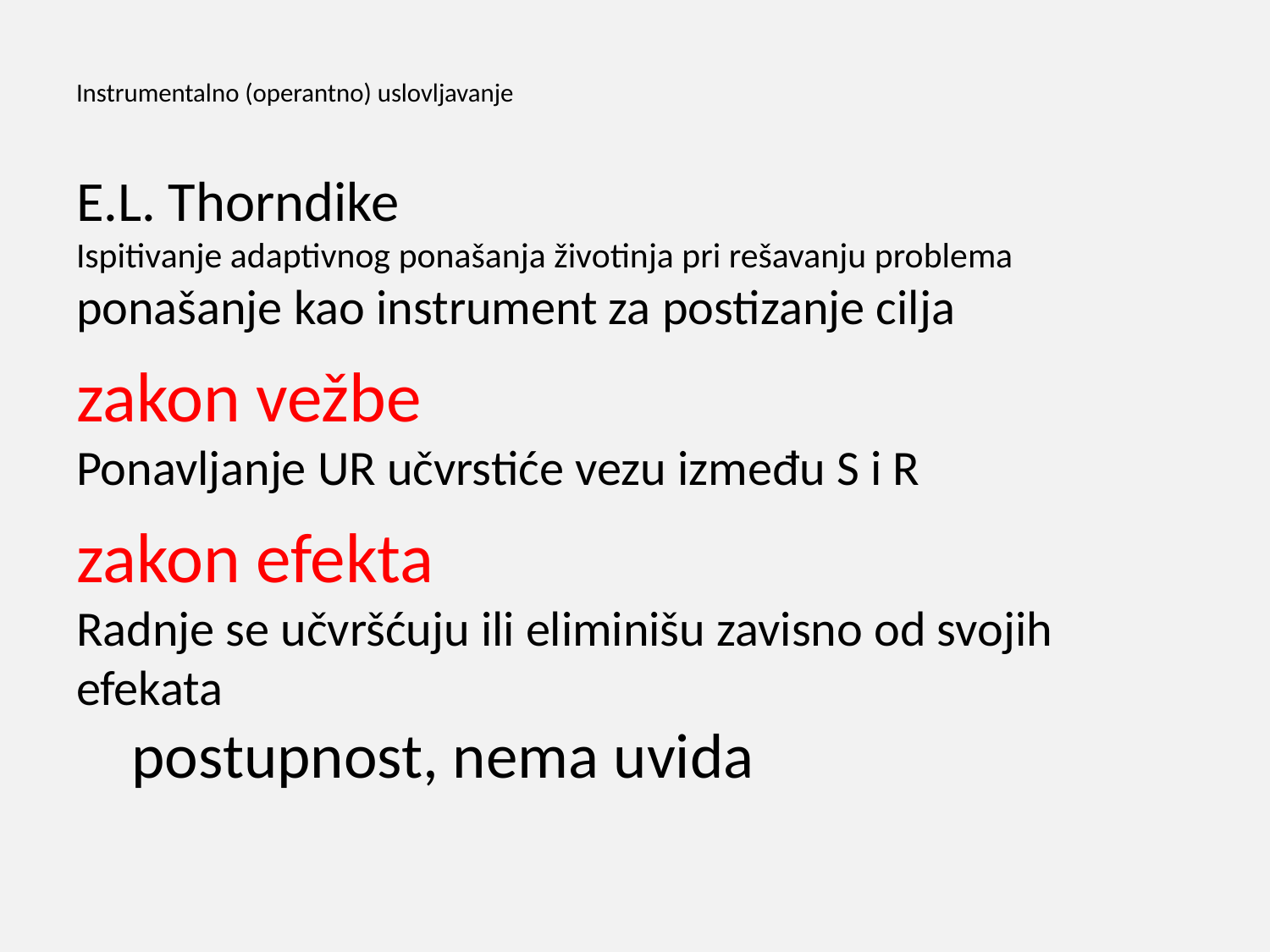

# Instrumentalno (operantno) uslovljavanje
E.L. Thorndike
Ispitivanje adaptivnog ponašanja životinja pri rešavanju problema
ponašanje kao instrument za postizanje cilja

zakon vežbe
Ponavljanje UR učvrstiće vezu između S i R

zakon efekta
Radnje se učvršćuju ili eliminišu zavisno od svojih efekata
postupnost, nema uvida